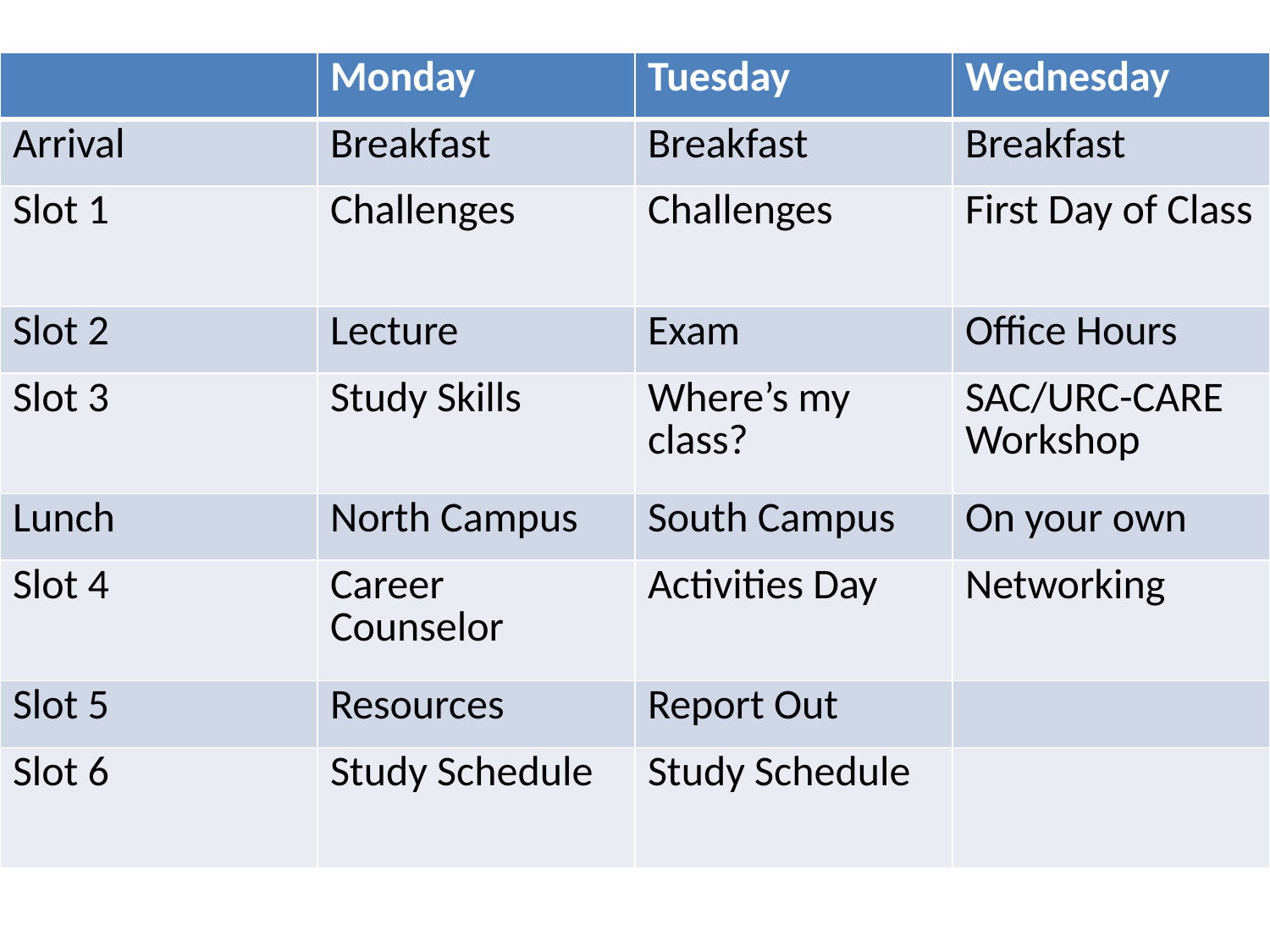

|  | Monday | Tuesday | Wednesday |
| --- | --- | --- | --- |
| Arrival | Breakfast | Breakfast | Breakfast |
| Slot 1 | Challenges | Challenges | First Day of Class |
| Slot 2 | Lecture | Exam | Office Hours |
| Slot 3 | Study Skills | Where’s my class? | SAC/URC-CARE Workshop |
| Lunch | North Campus | South Campus | On your own |
| Slot 4 | Career Counselor | Activities Day | Networking |
| Slot 5 | Resources | Report Out |  |
| Slot 6 | Study Schedule | Study Schedule |  |